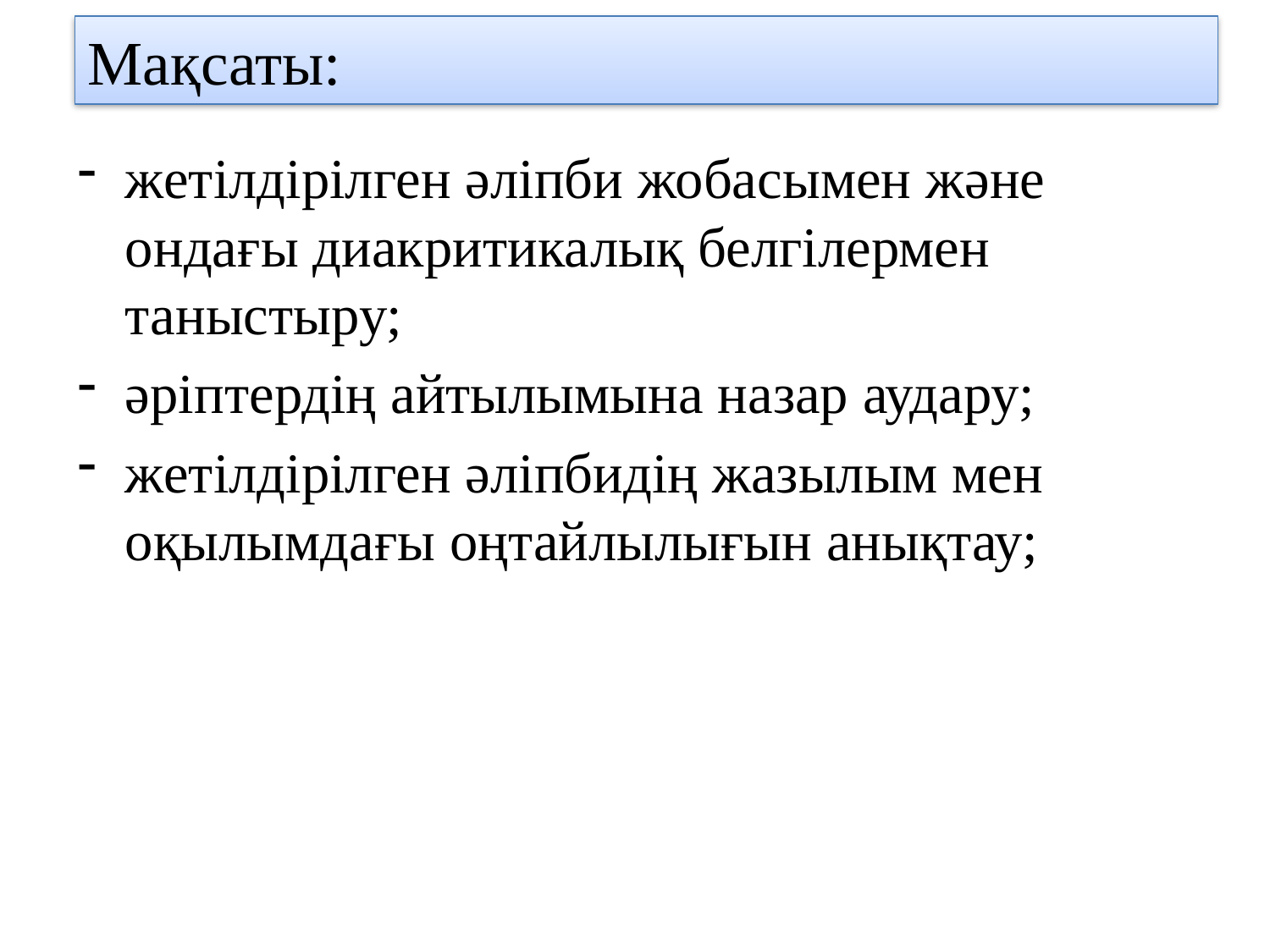

# Мақсаты:
жетілдірілген әліпби жобасымен және ондағы диакритикалық белгілермен таныстыру;
әріптердің айтылымына назар аудару;
жетілдірілген әліпбидің жазылым мен оқылымдағы оңтайлылығын анықтау;